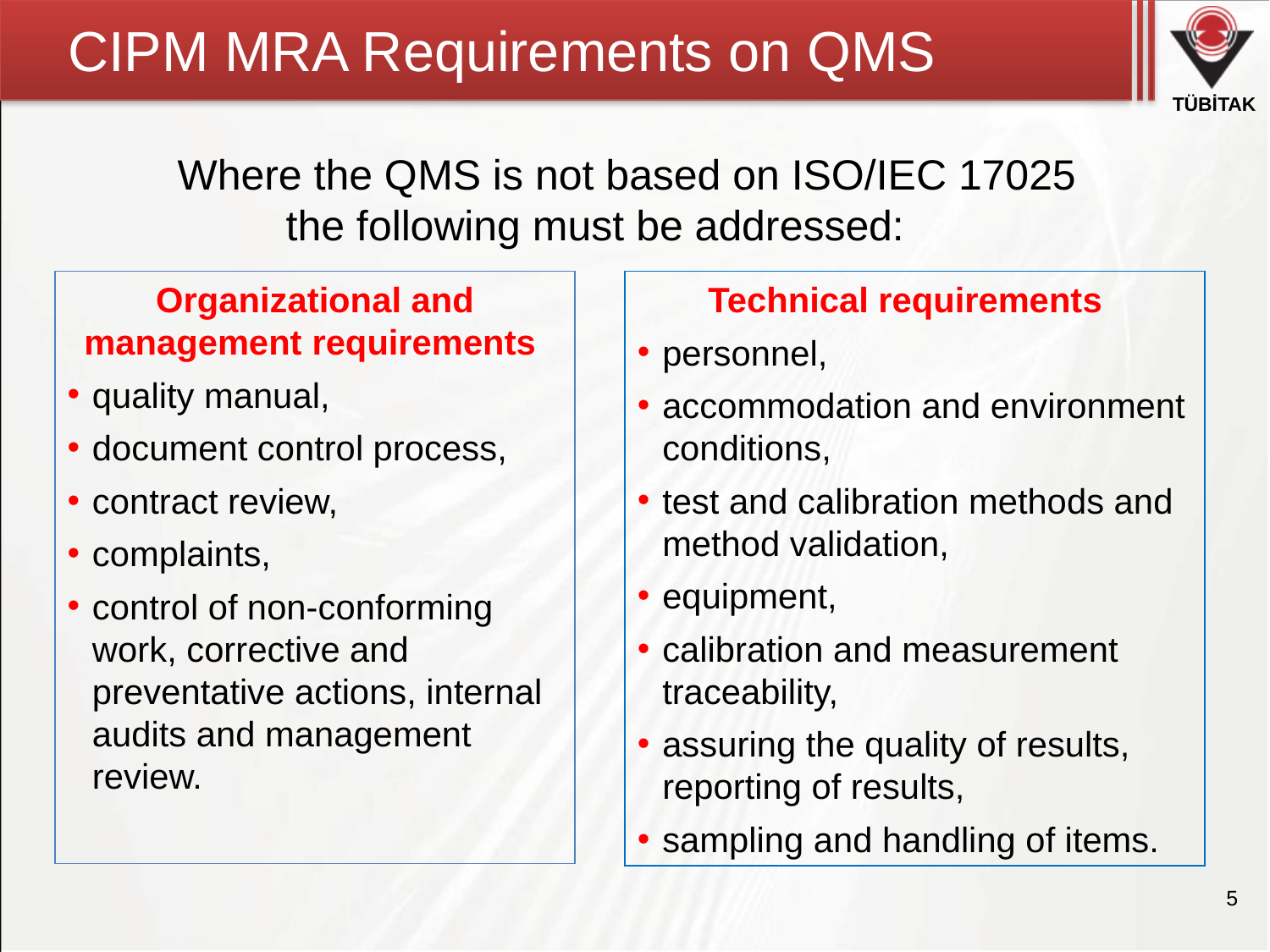

# CIPM MRA Requirements on QMS

Where the QMS is not based on ISO/IEC 17025 the following must be addressed:

Organizational and management requirements
quality manual,
document control process,
contract review,
complaints,
control of non-conforming work, corrective and preventative actions, internal audits and management review.

Technical requirements
personnel,
accommodation and environment conditions,
test and calibration methods and method validation,
equipment,
calibration and measurement traceability,
assuring the quality of results, reporting of results,
sampling and handling of items.

5